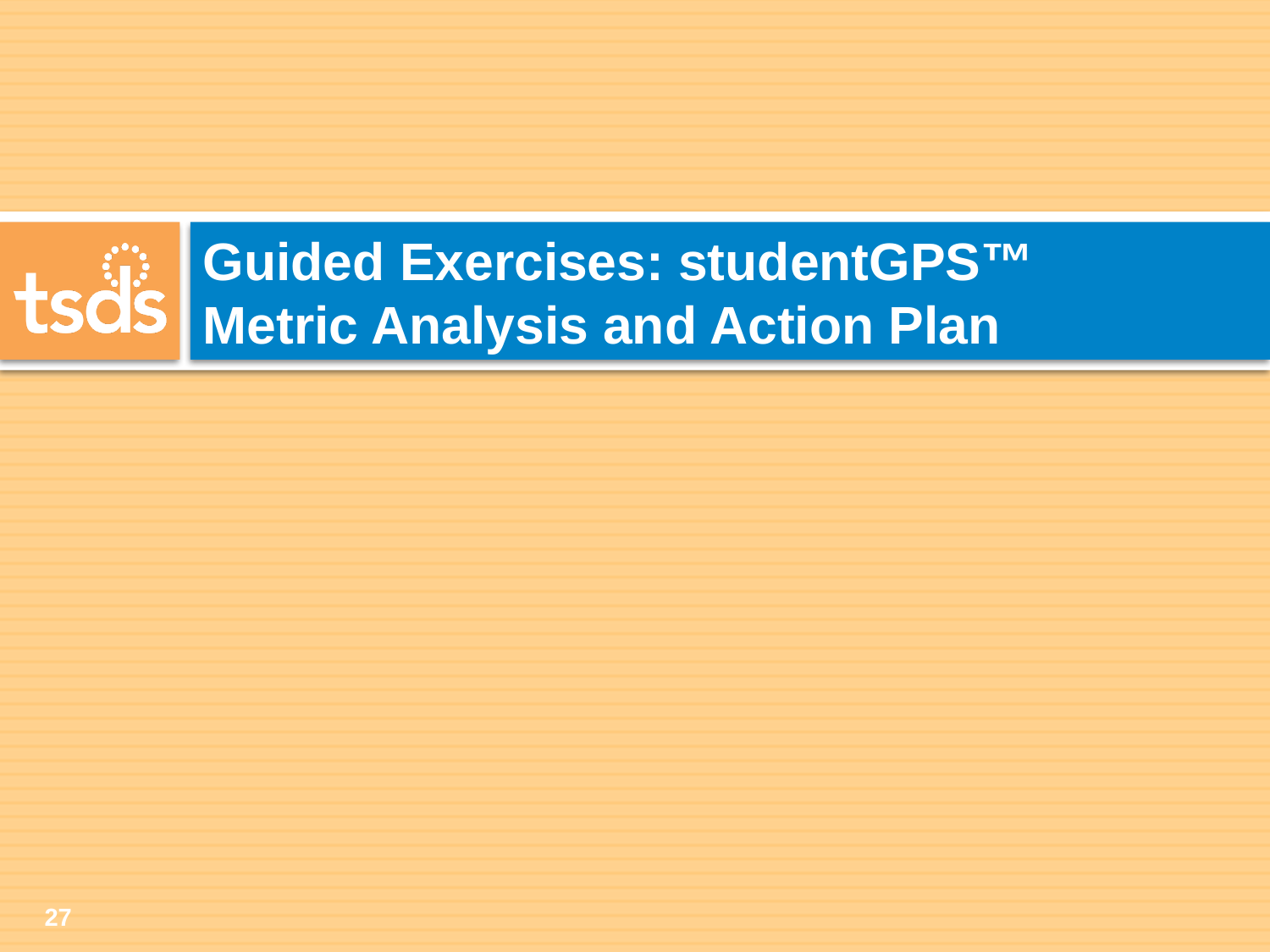

# Guided Exercises: studentGPS™ Metric Analysis and Action Plan
27